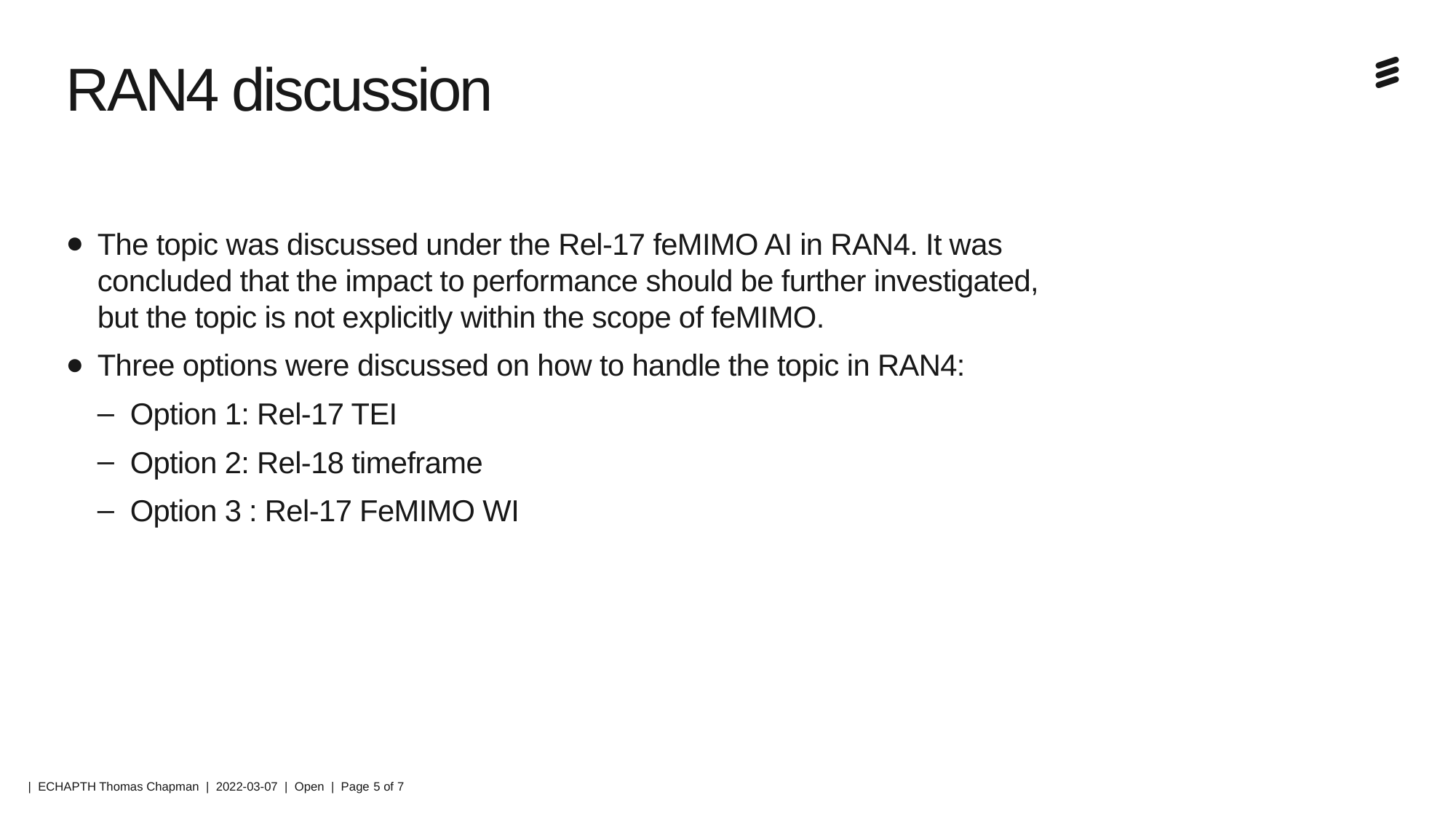

# RAN4 discussion
The topic was discussed under the Rel-17 feMIMO AI in RAN4. It was concluded that the impact to performance should be further investigated, but the topic is not explicitly within the scope of feMIMO.
Three options were discussed on how to handle the topic in RAN4:
Option 1: Rel-17 TEI
Option 2: Rel-18 timeframe
Option 3 : Rel-17 FeMIMO WI